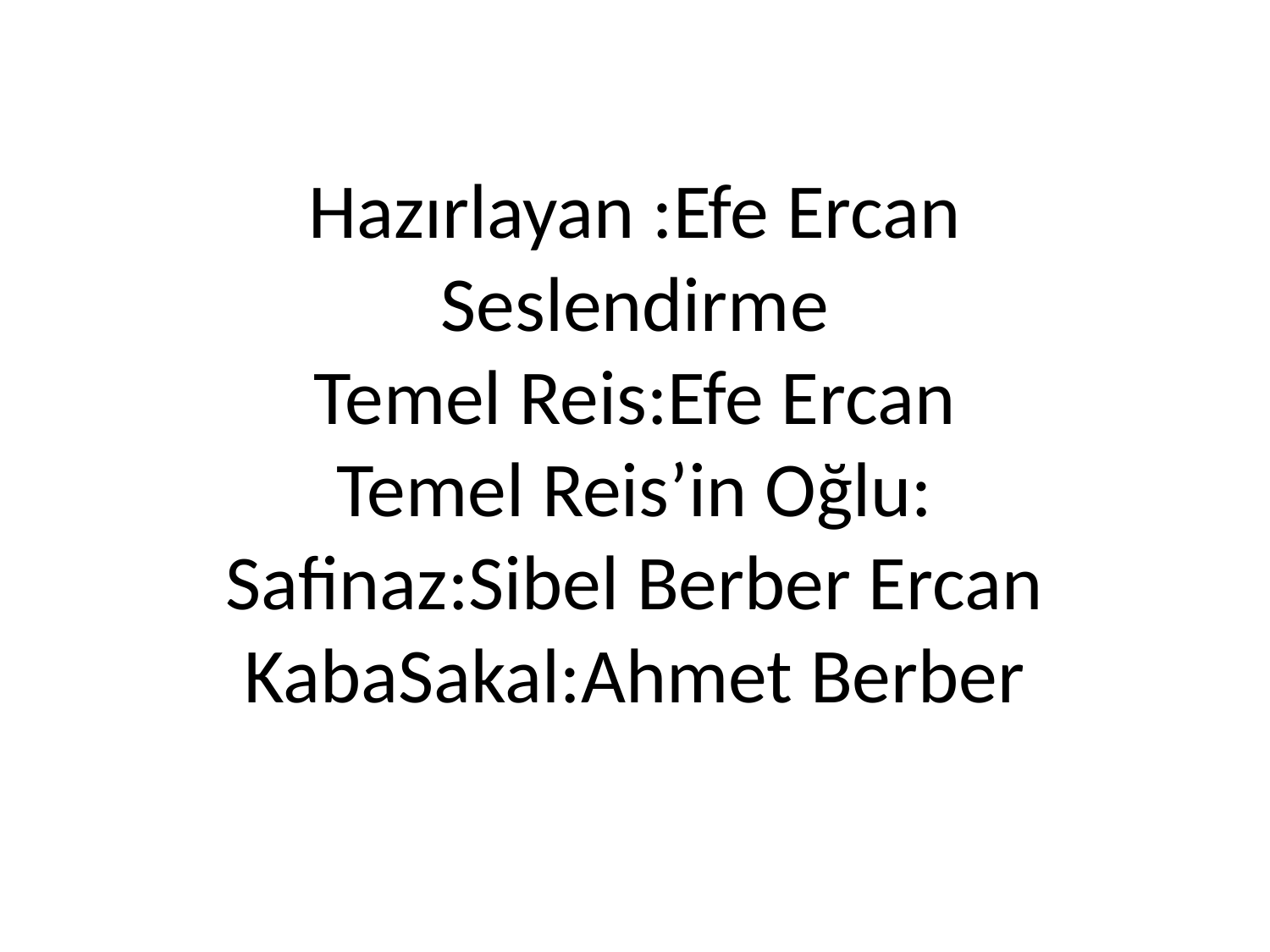

# Hazırlayan :Efe Ercan Seslendirme Temel Reis:Efe Ercan Temel Reis’in Oğlu: Safinaz:Sibel Berber Ercan KabaSakal:Ahmet Berber